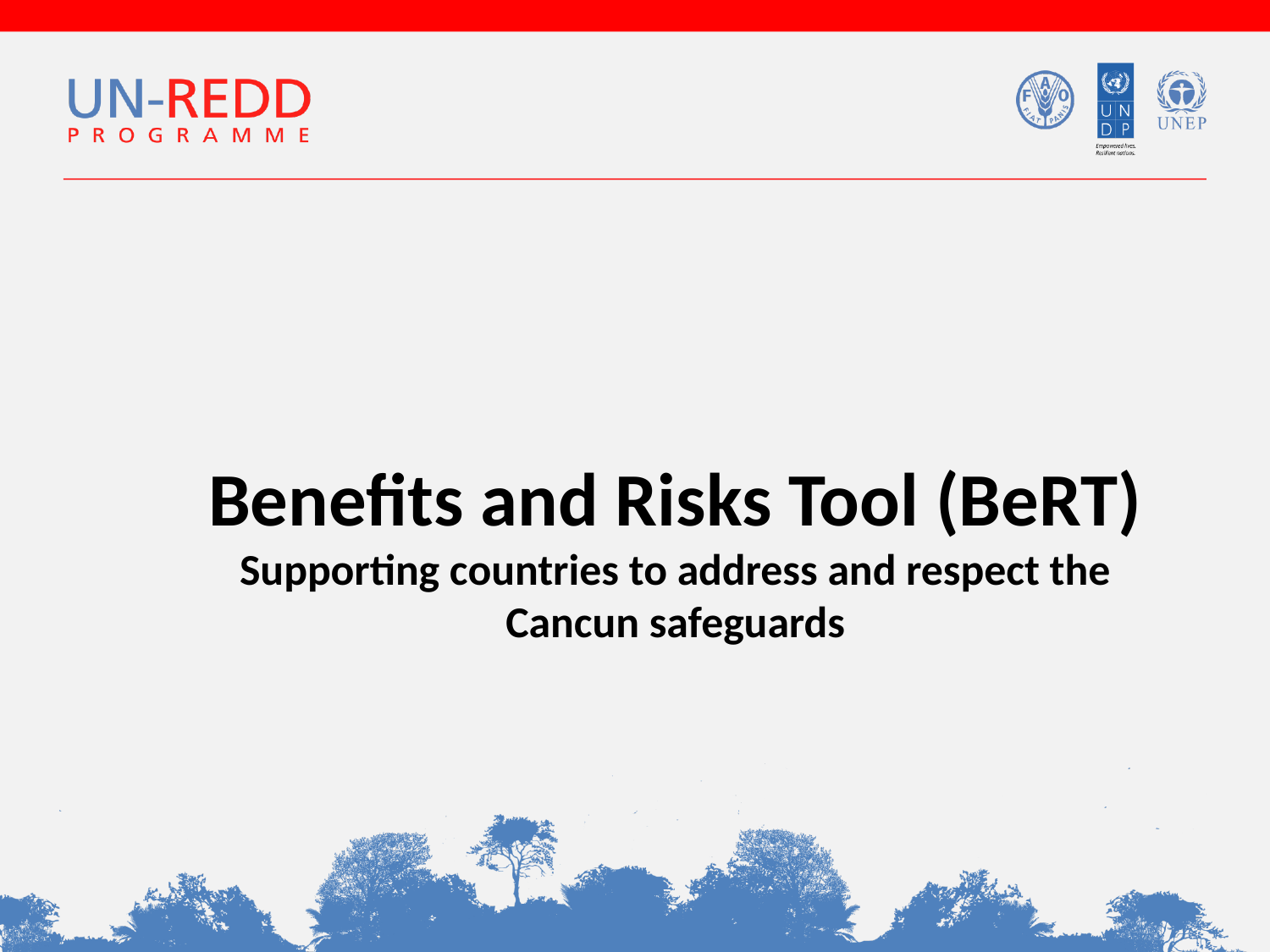

Benefits and Risks Tool (BeRT)
Supporting countries to address and respect the Cancun safeguards